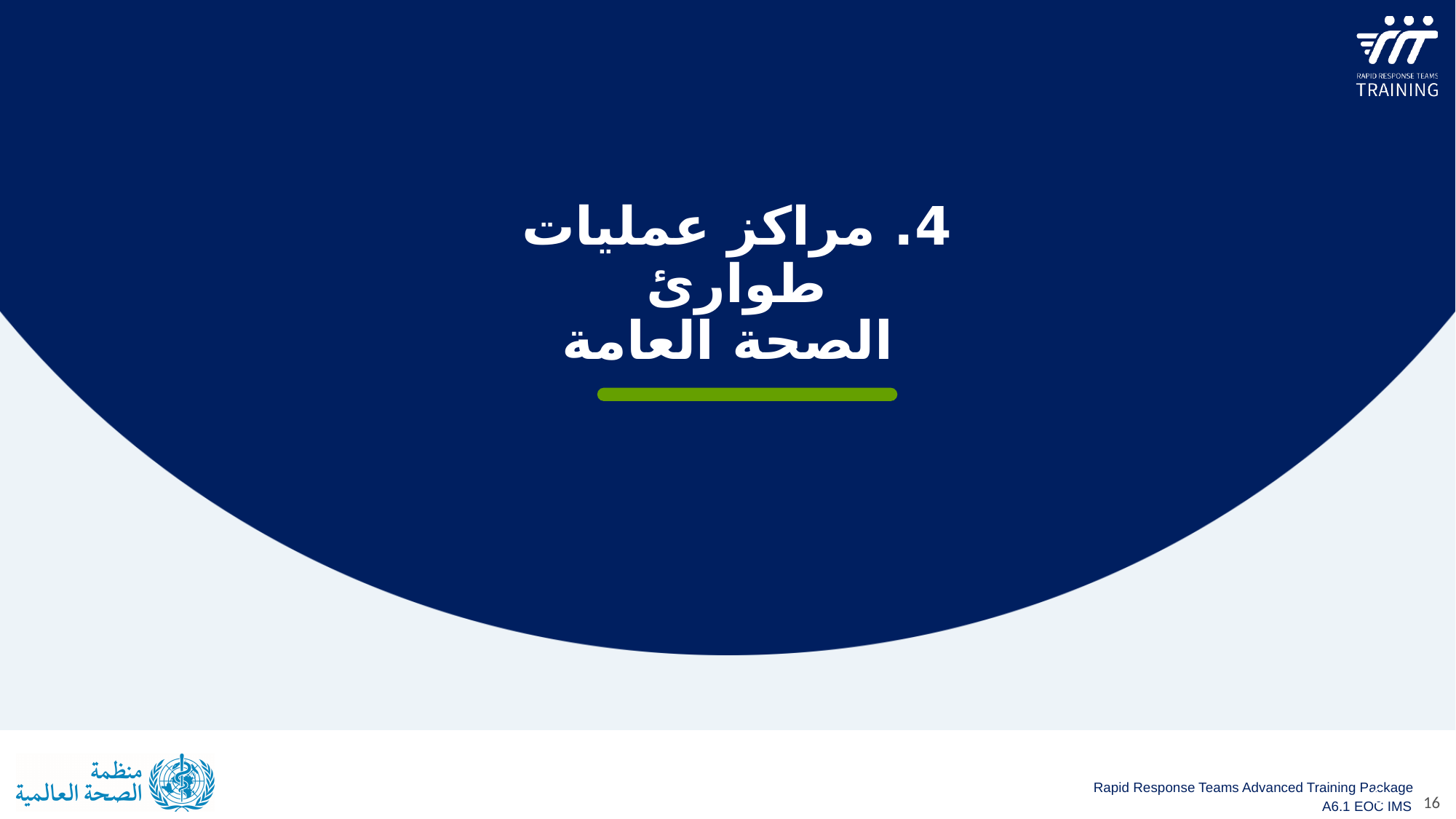

4. مراكز عمليات
طوارئ
الصحة العامة
16